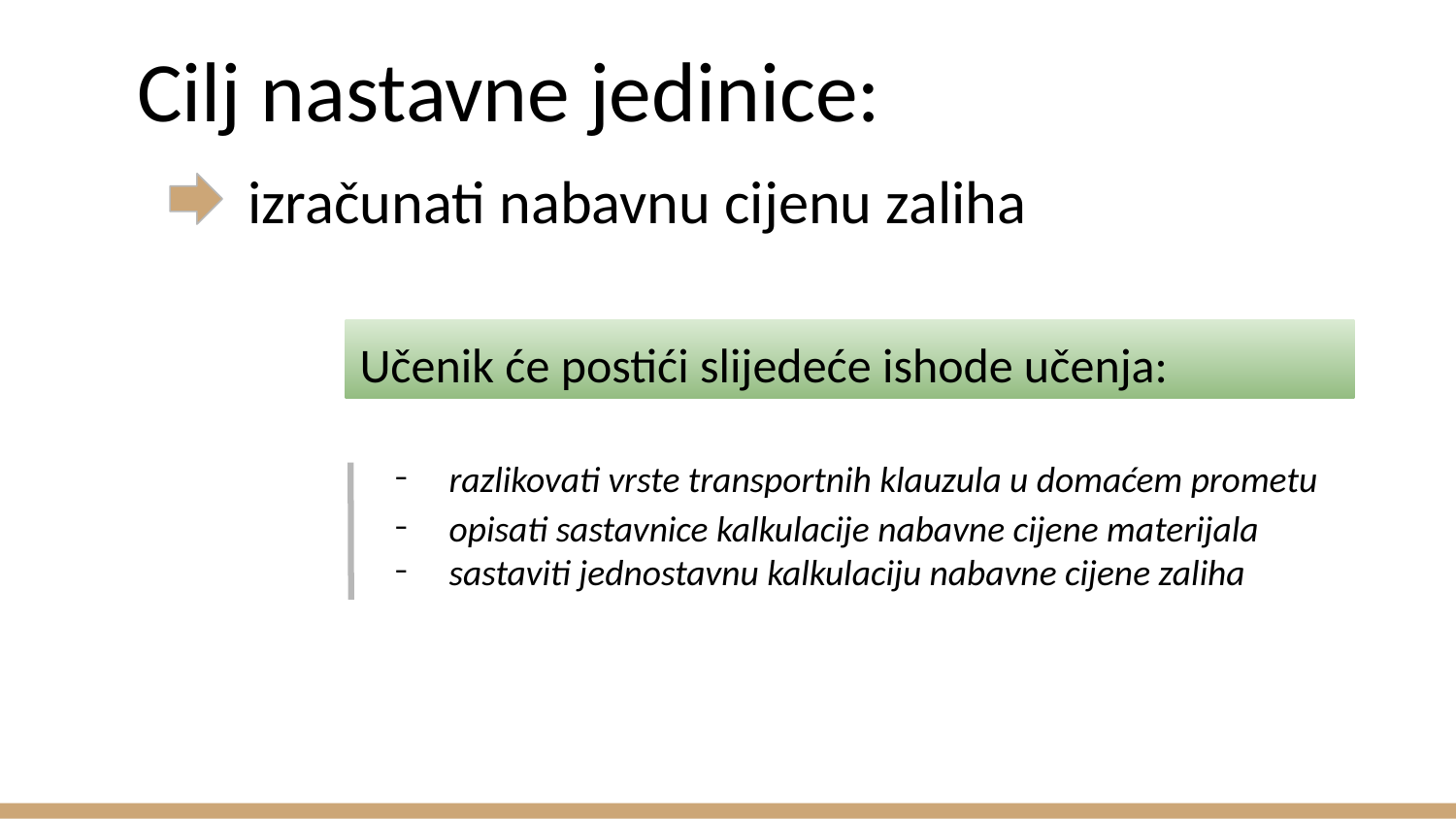

# Cilj nastavne jedinice:
        izračunati nabavnu cijenu zaliha

Učenik će postići slijedeće ishode učenja:
razlikovati vrste transportnih klauzula u domaćem prometu
opisati sastavnice kalkulacije nabavne cijene materijala
sastaviti jednostavnu kalkulaciju nabavne cijene zaliha